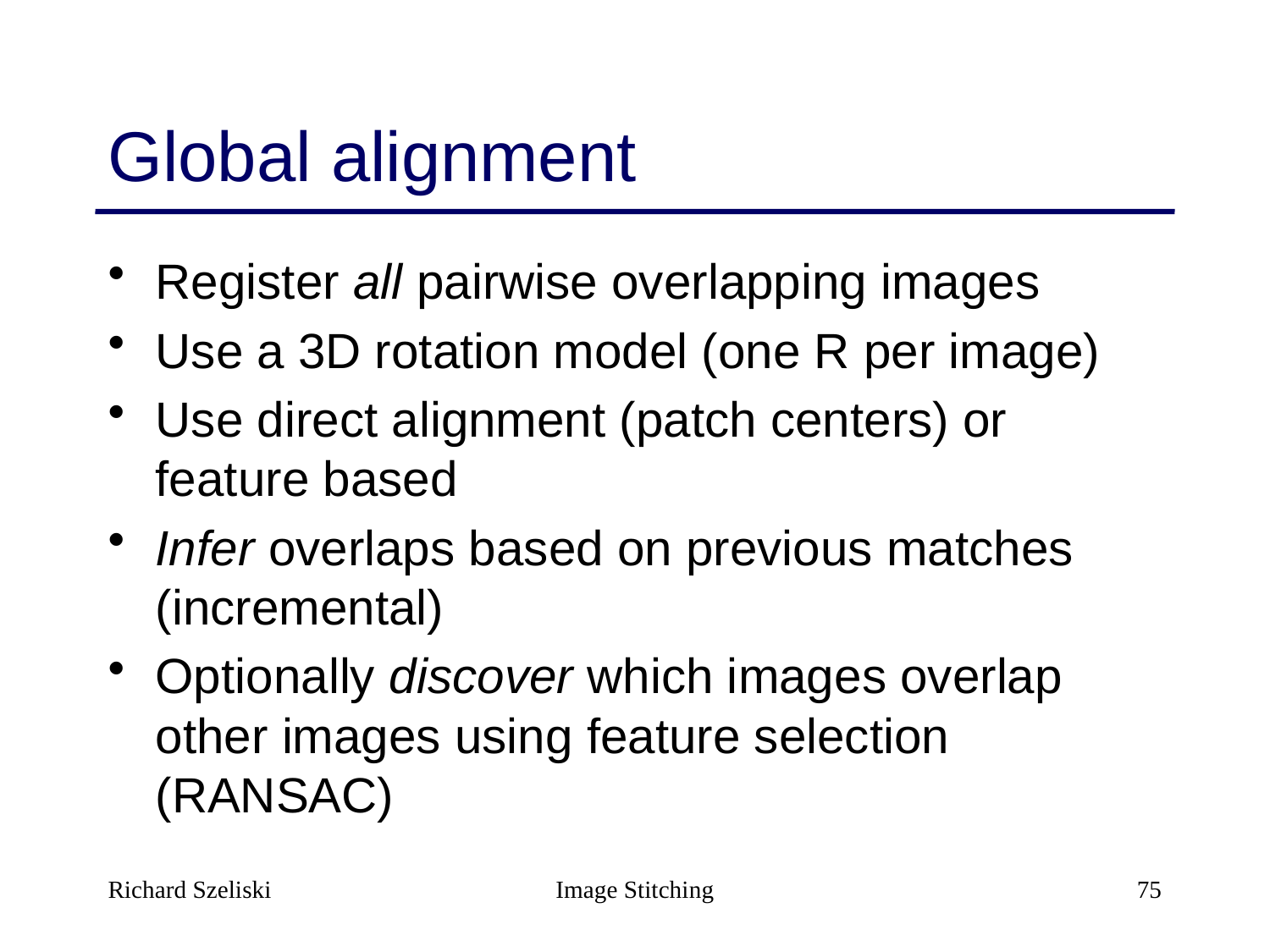

# Global alignment
Register all pairwise overlapping images
Use a 3D rotation model (one R per image)
Use direct alignment (patch centers) or feature based
Infer overlaps based on previous matches (incremental)
Optionally discover which images overlap other images using feature selection (RANSAC)
Richard Szeliski
Image Stitching
75